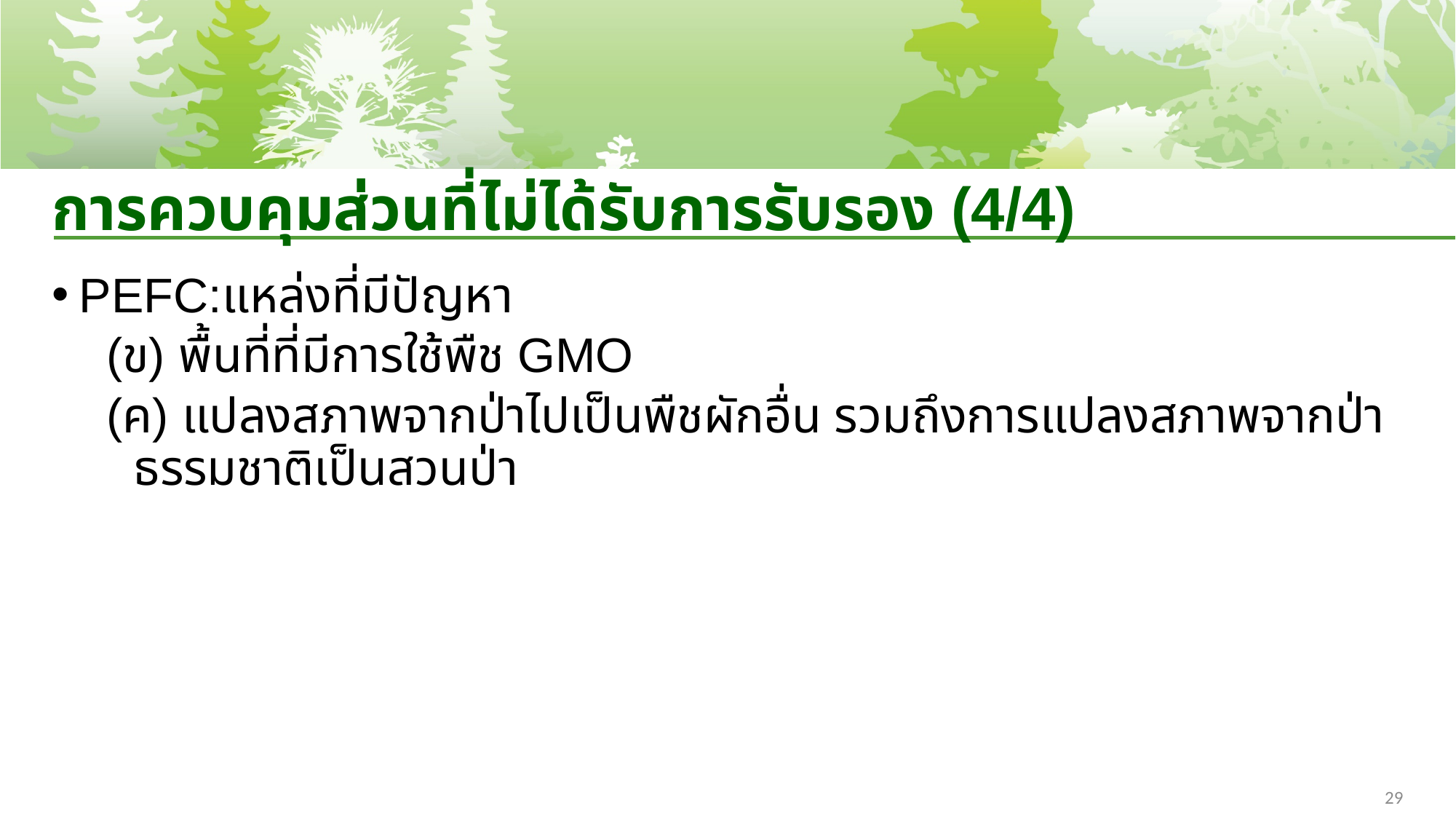

# การควบคุมส่วนที่ไม่ได้รับการรับรอง (4/4)
PEFC:แหล่งที่มีปัญหา
(ข) พื้นที่ที่มีการใช้พืช GMO
(ค) แปลงสภาพจากป่าไปเป็นพืชผักอื่น รวมถึงการแปลงสภาพจากป่าธรรมชาติเป็นสวนป่า
29